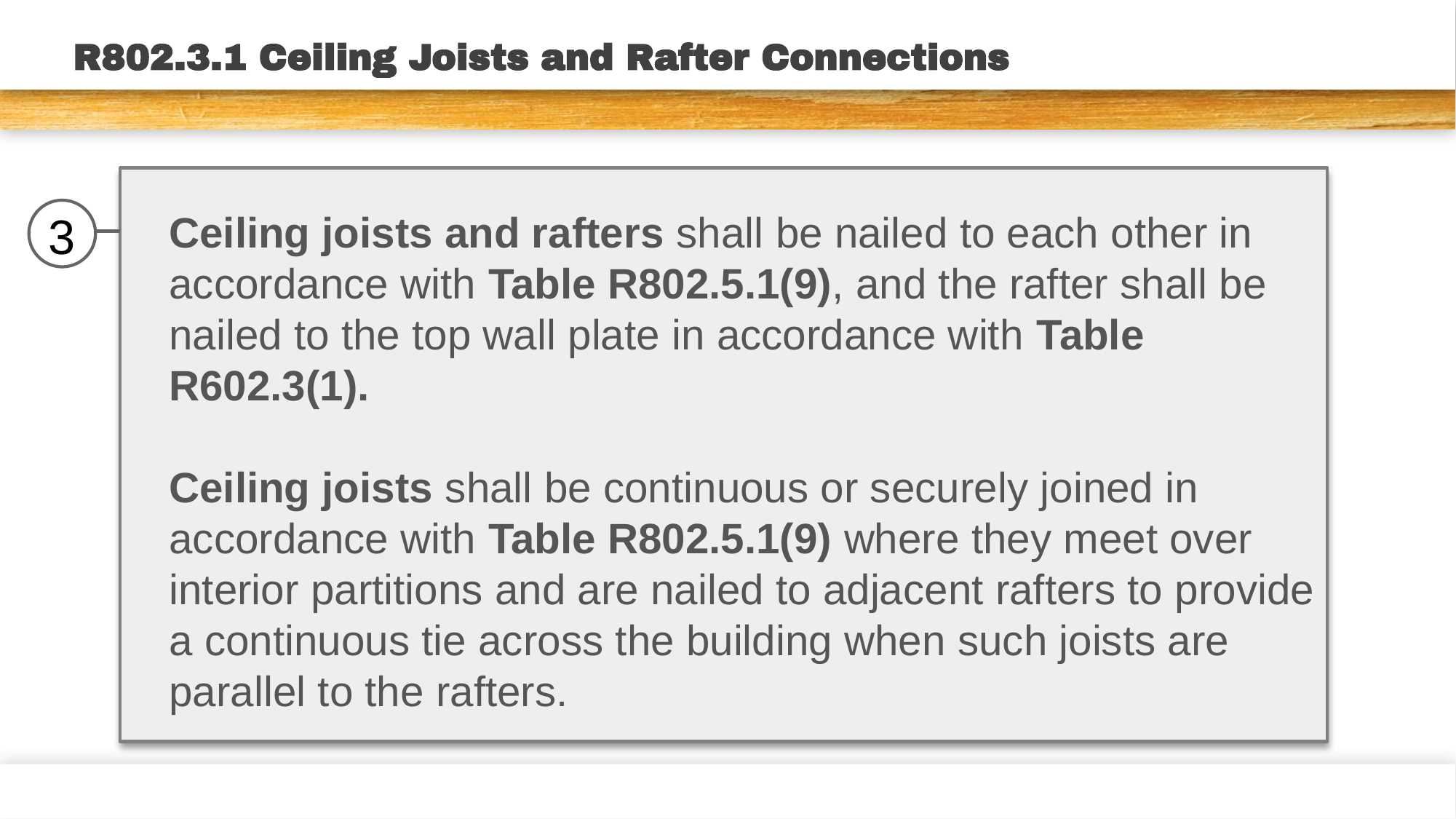

# R802.3.1 Ceiling Joists and Rafter Connections

3

Ceiling joists and rafters shall be nailed to each other in accordance with Table R802.5.1(9), and the rafter shall be nailed to the top wall plate in accordance with Table R602.3(1).

Ceiling joists shall be continuous or securely joined in accordance with Table R802.5.1(9) where they meet over interior partitions and are nailed to adjacent rafters to provide a continuous tie across the building when such joists are parallel to the rafters.